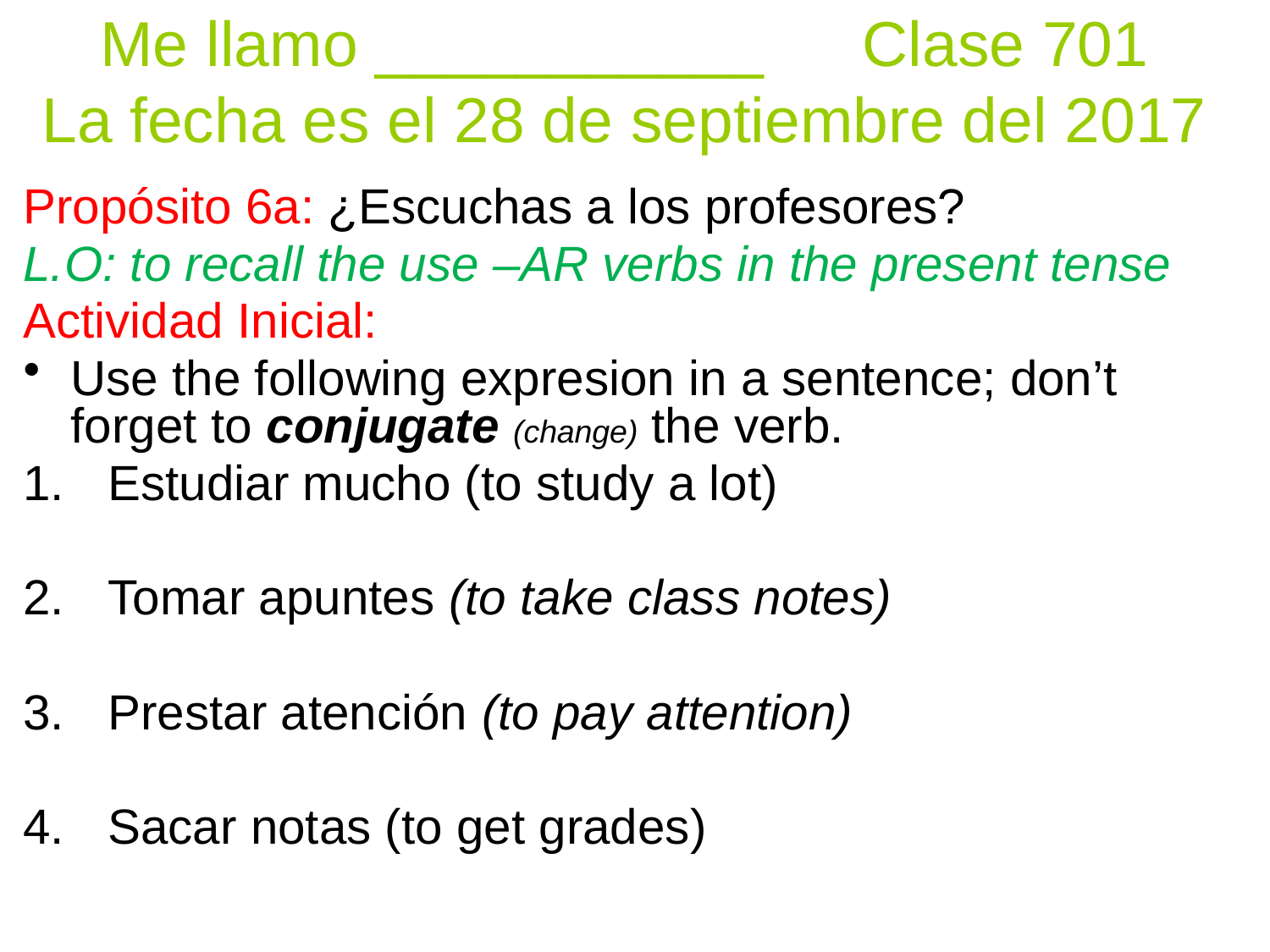

# Me llamo ___________	Clase 701 La fecha es el 28 de septiembre del 2017
Propósito 6a: ¿Escuchas a los profesores?
L.O: to recall the use –AR verbs in the present tense
Actividad Inicial:
Use the following expresion in a sentence; don’t forget to conjugate (change) the verb.
Estudiar mucho (to study a lot)

Tomar apuntes (to take class notes)

Prestar atención (to pay attention)

Sacar notas (to get grades)